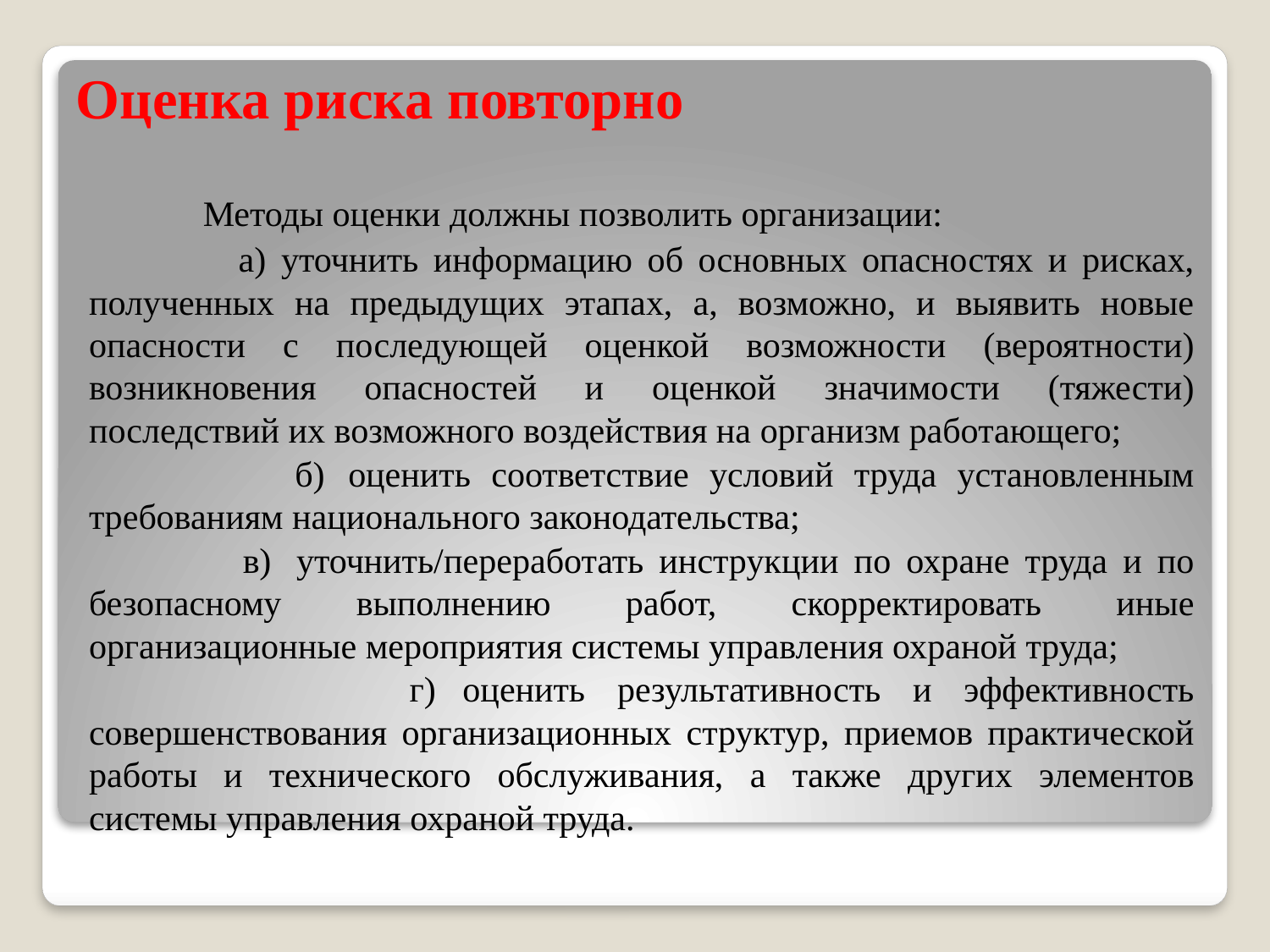

# Оценка риска повторно
       Методы оценки должны позволить организации:
          а) уточнить информацию об основных опасностях и рисках, полученных на предыдущих этапах, а, возможно, и выявить новые опасности с последующей оценкой возможности (вероятности) возникновения опасностей и оценкой значимости (тяжести) последствий их возможного воздействия на организм работающего;
          б)	оценить соответствие условий труда установленным требованиям национального законодательства;
          в)	уточнить/переработать инструкции по охране труда и по безопасному выполнению работ, скорректировать иные организационные мероприятия системы управления охраной труда;
          г)	оценить результативность и эффективность совершенствования организационных структур, приемов практической работы и технического обслуживания, а также других элементов системы управления охраной труда.